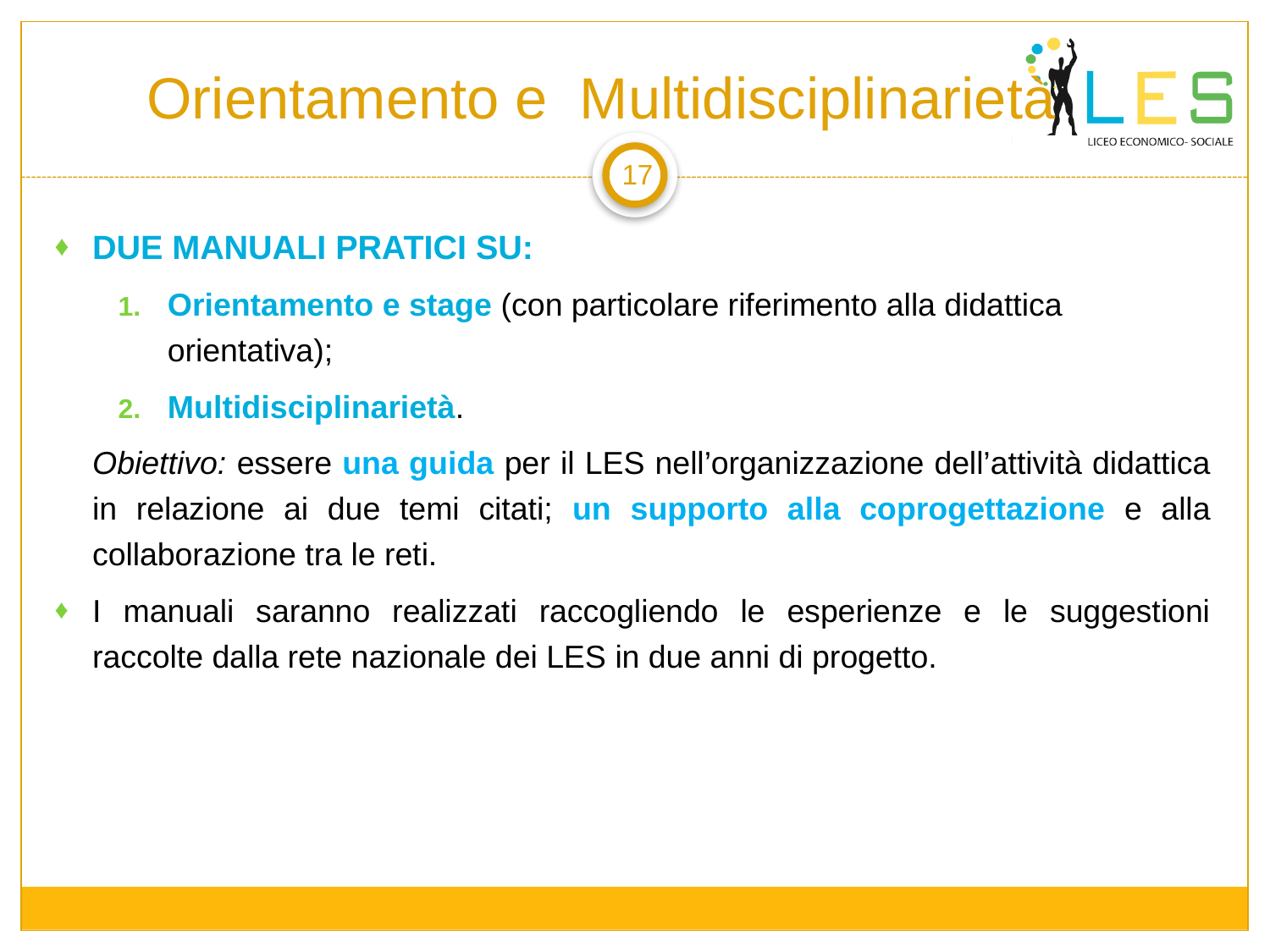

# Orientamento e  Multidisciplinarietà
17
DUE MANUALI PRATICI SU:
Orientamento e stage (con particolare riferimento alla didattica orientativa);
Multidisciplinarietà.
	Obiettivo: essere una guida per il LES nell’organizzazione dell’attività didattica in relazione ai due temi citati; un supporto alla coprogettazione e alla collaborazione tra le reti.
I manuali saranno realizzati raccogliendo le esperienze e le suggestioni raccolte dalla rete nazionale dei LES in due anni di progetto.